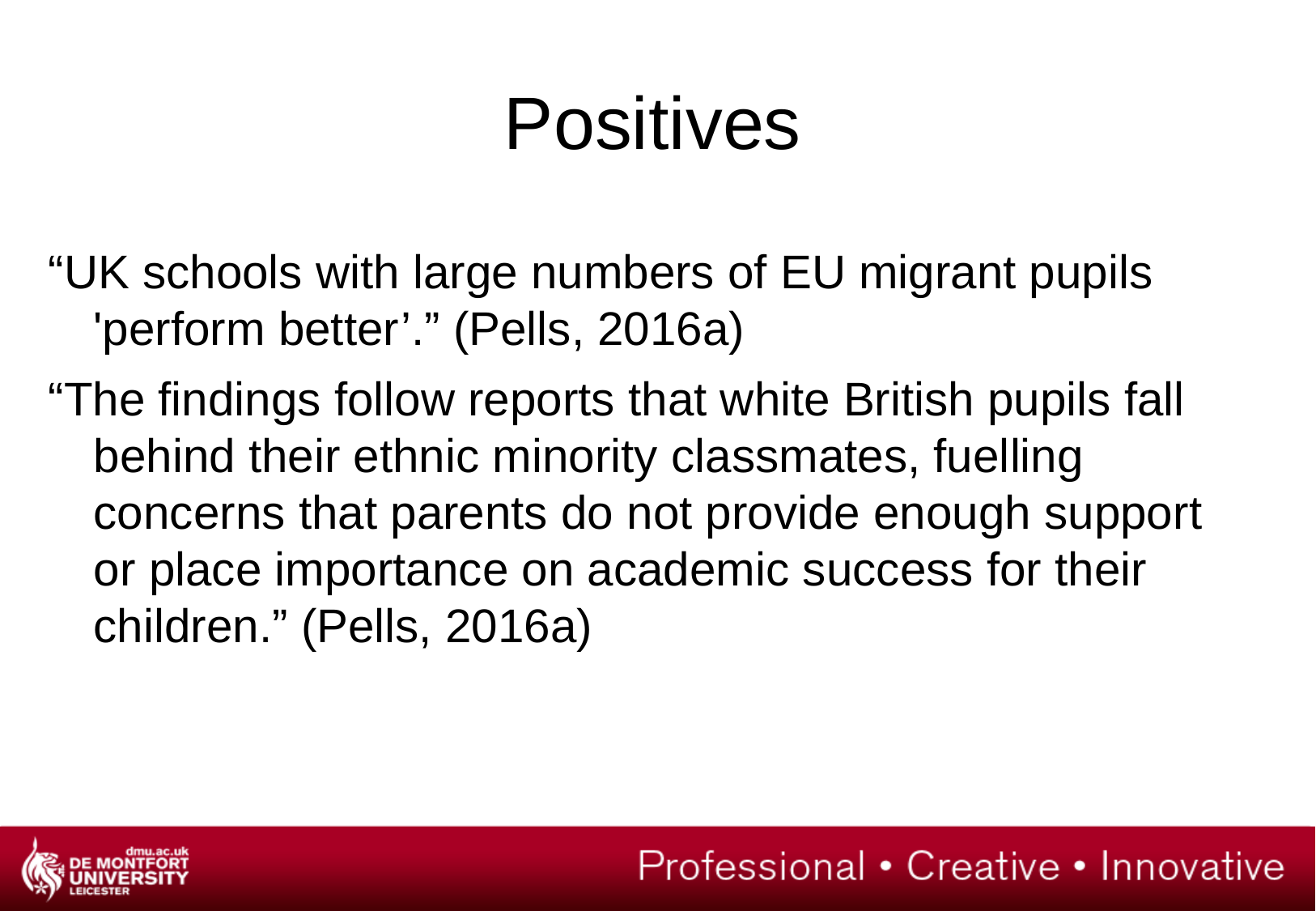

# Positives
“UK schools with large numbers of EU migrant pupils 'perform better’.” (Pells, 2016a)
“The findings follow reports that white British pupils fall behind their ethnic minority classmates, fuelling concerns that parents do not provide enough support or place importance on academic success for their children.” (Pells, 2016a)